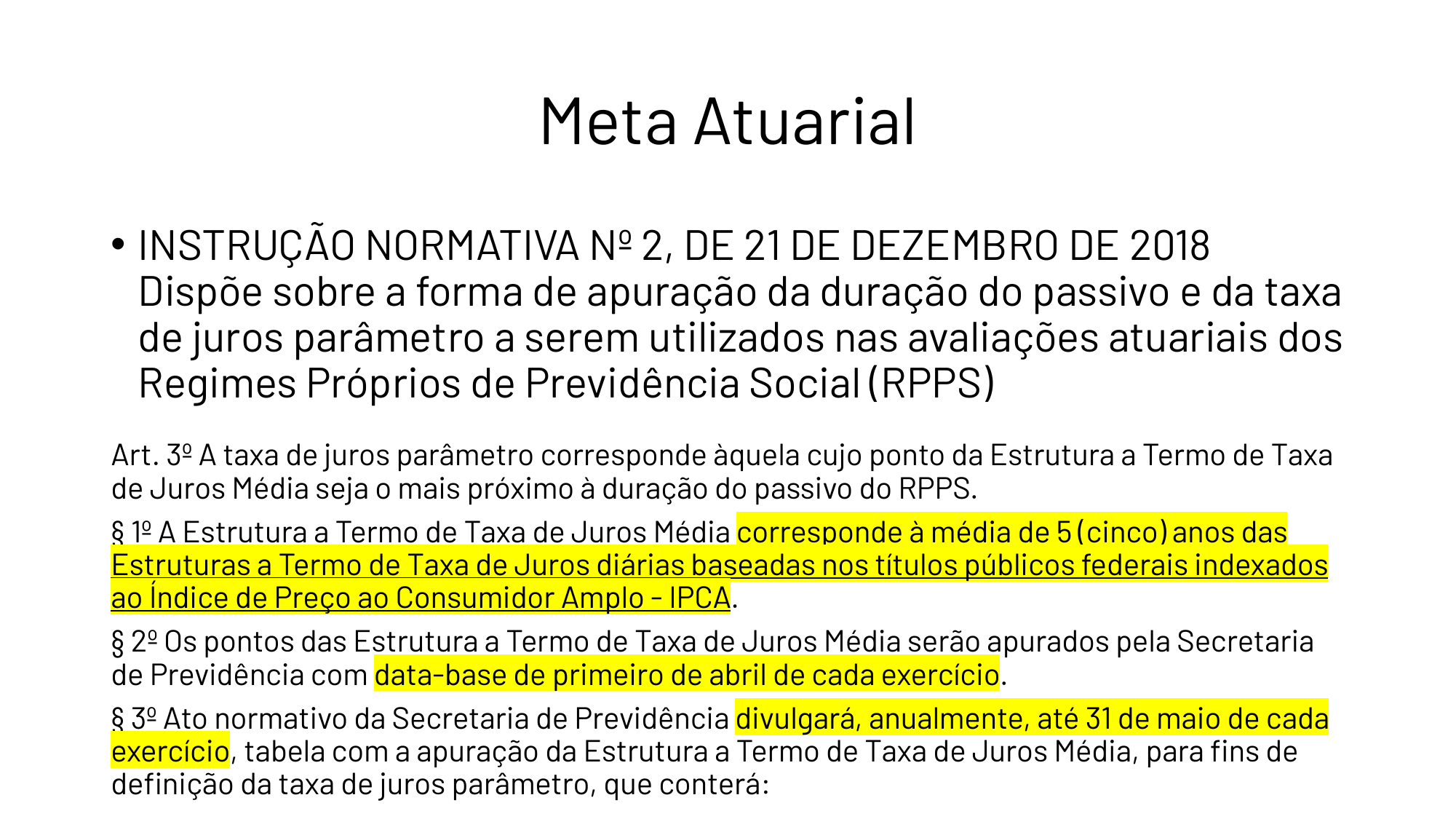

# Meta Atuarial
INSTRUÇÃO NORMATIVA Nº 2, DE 21 DE DEZEMBRO DE 2018 Dispõe sobre a forma de apuração da duração do passivo e da taxa de juros parâmetro a serem utilizados nas avaliações atuariais dos Regimes Próprios de Previdência Social (RPPS)

Art. 3º A taxa de juros parâmetro corresponde àquela cujo ponto da Estrutura a Termo de Taxa de Juros Média seja o mais próximo à duração do passivo do RPPS.
§ 1º A Estrutura a Termo de Taxa de Juros Média corresponde à média de 5 (cinco) anos das Estruturas a Termo de Taxa de Juros diárias baseadas nos títulos públicos federais indexados ao Índice de Preço ao Consumidor Amplo - IPCA.
§ 2º Os pontos das Estrutura a Termo de Taxa de Juros Média serão apurados pela Secretaria de Previdência com data-base de primeiro de abril de cada exercício.
§ 3º Ato normativo da Secretaria de Previdência divulgará, anualmente, até 31 de maio de cada exercício, tabela com a apuração da Estrutura a Termo de Taxa de Juros Média, para fins de definição da taxa de juros parâmetro, que conterá: